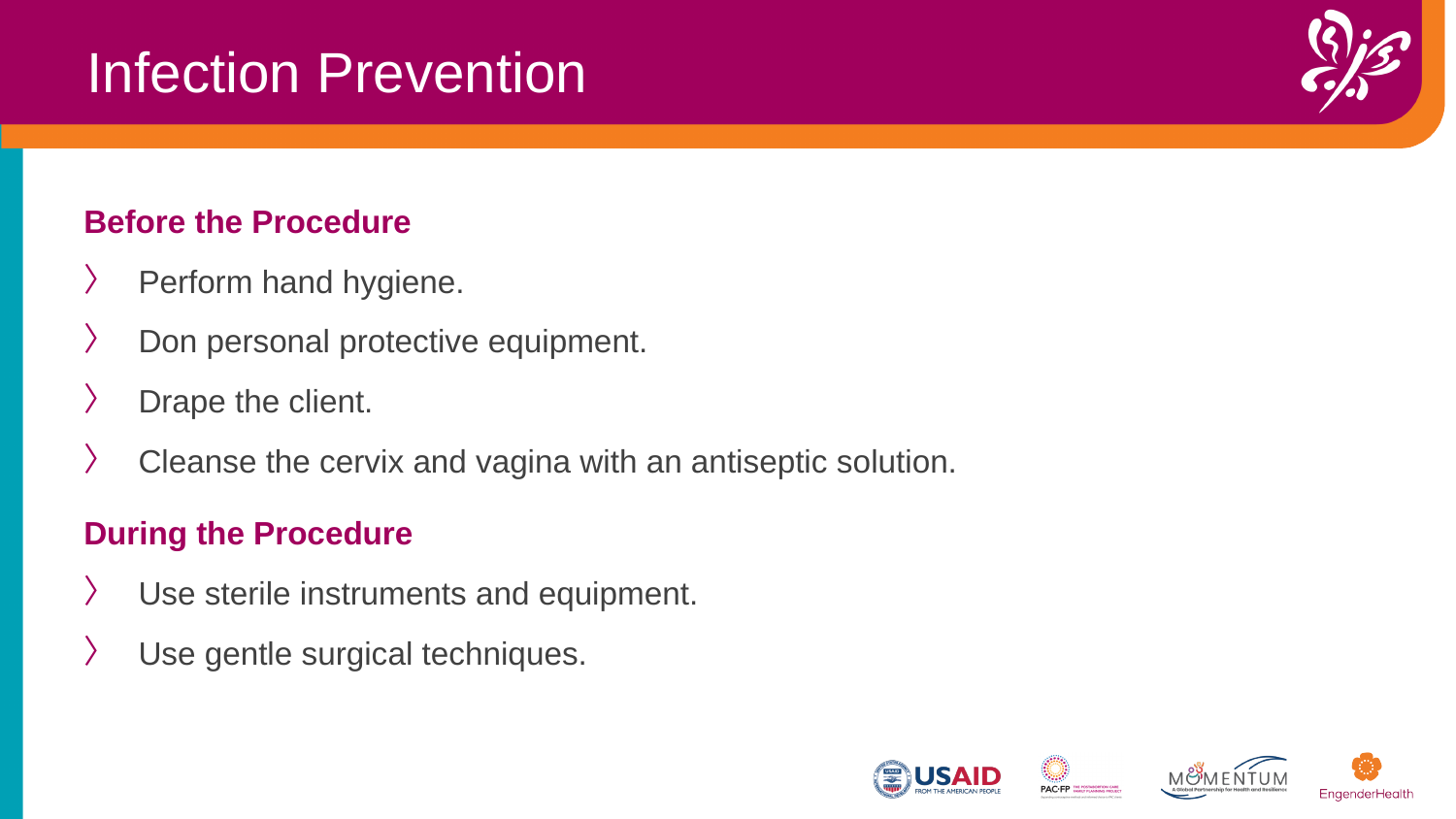

Infection Prevention
Before the Procedure
Perform hand hygiene.
Don personal protective equipment.
Drape the client.
Cleanse the cervix and vagina with an antiseptic solution.
During the Procedure
Use sterile instruments and equipment.
Use gentle surgical techniques.